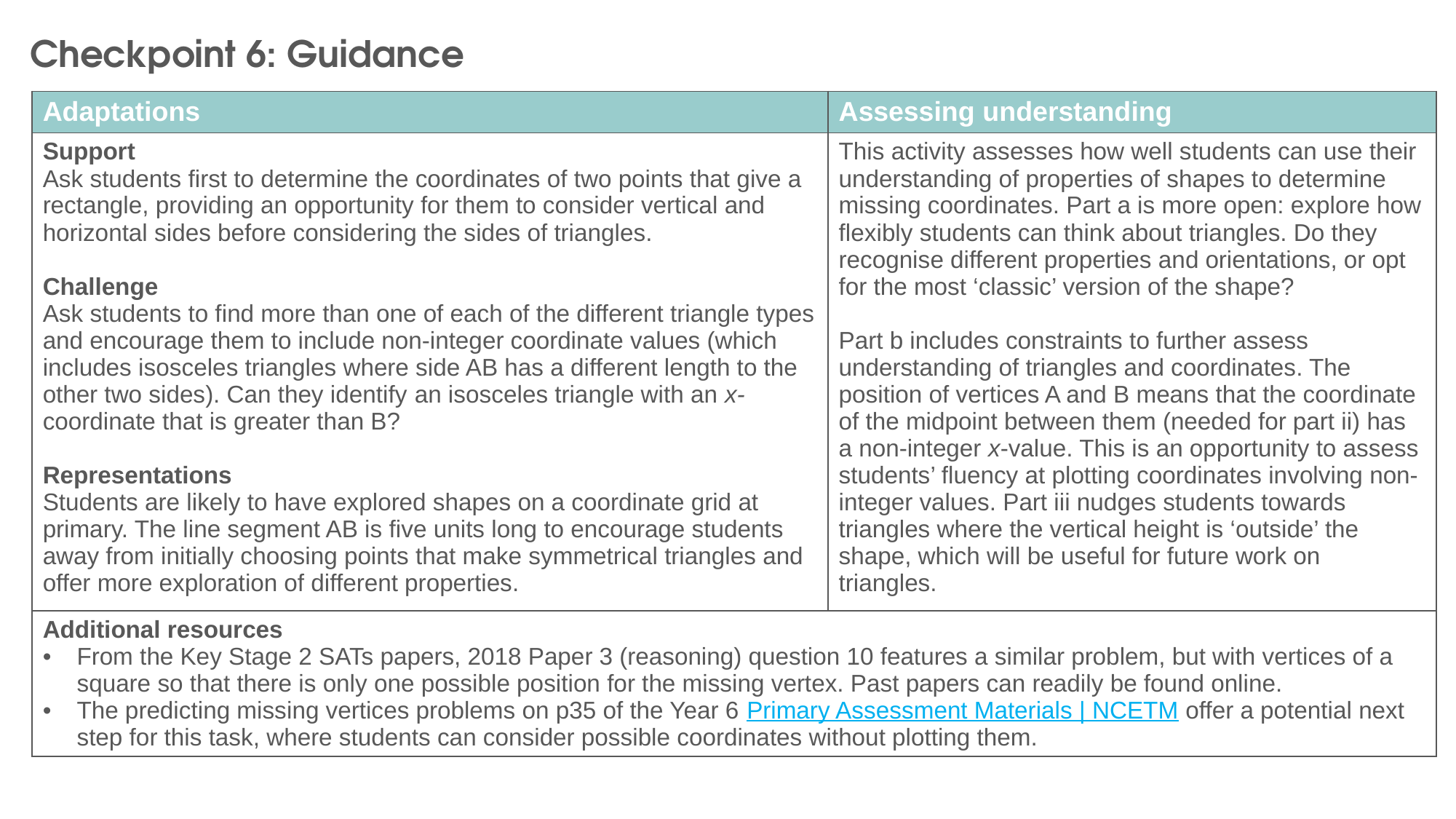

Checkpoint 6: Guidance
| Adaptations | Assessing understanding |
| --- | --- |
| Support Ask students first to determine the coordinates of two points that give a rectangle, providing an opportunity for them to consider vertical and horizontal sides before considering the sides of triangles. Challenge Ask students to find more than one of each of the different triangle types and encourage them to include non-integer coordinate values (which includes isosceles triangles where side AB has a different length to the other two sides). Can they identify an isosceles triangle with an x-coordinate that is greater than B? Representations Students are likely to have explored shapes on a coordinate grid at primary. The line segment AB is five units long to encourage students away from initially choosing points that make symmetrical triangles and offer more exploration of different properties. | This activity assesses how well students can use their understanding of properties of shapes to determine missing coordinates. Part a is more open: explore how flexibly students can think about triangles. Do they recognise different properties and orientations, or opt for the most ‘classic’ version of the shape? Part b includes constraints to further assess understanding of triangles and coordinates. The position of vertices A and B means that the coordinate of the midpoint between them (needed for part ii) has a non-integer x-value. This is an opportunity to assess students’ fluency at plotting coordinates involving non-integer values. Part iii nudges students towards triangles where the vertical height is ‘outside’ the shape, which will be useful for future work on triangles. |
| Additional resources From the Key Stage 2 SATs papers, 2018 Paper 3 (reasoning) question 10 features a similar problem, but with vertices of a square so that there is only one possible position for the missing vertex. Past papers can readily be found online. The predicting missing vertices problems on p35 of the Year 6 Primary Assessment Materials | NCETM offer a potential next step for this task, where students can consider possible coordinates without plotting them. |  |